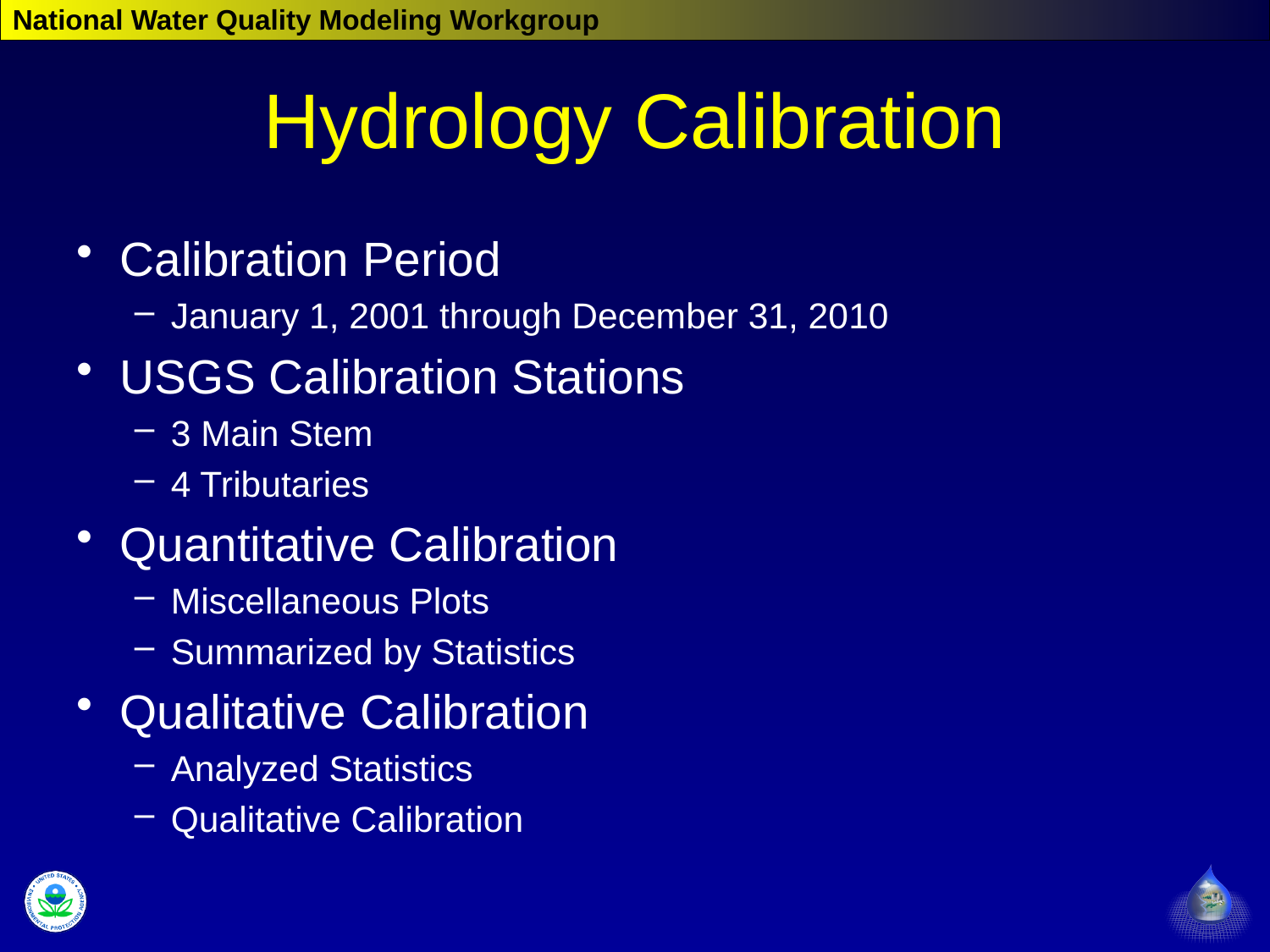

# Hydrology Calibration
Calibration Period
January 1, 2001 through December 31, 2010
USGS Calibration Stations
3 Main Stem
4 Tributaries
Quantitative Calibration
Miscellaneous Plots
Summarized by Statistics
Qualitative Calibration
Analyzed Statistics
Qualitative Calibration